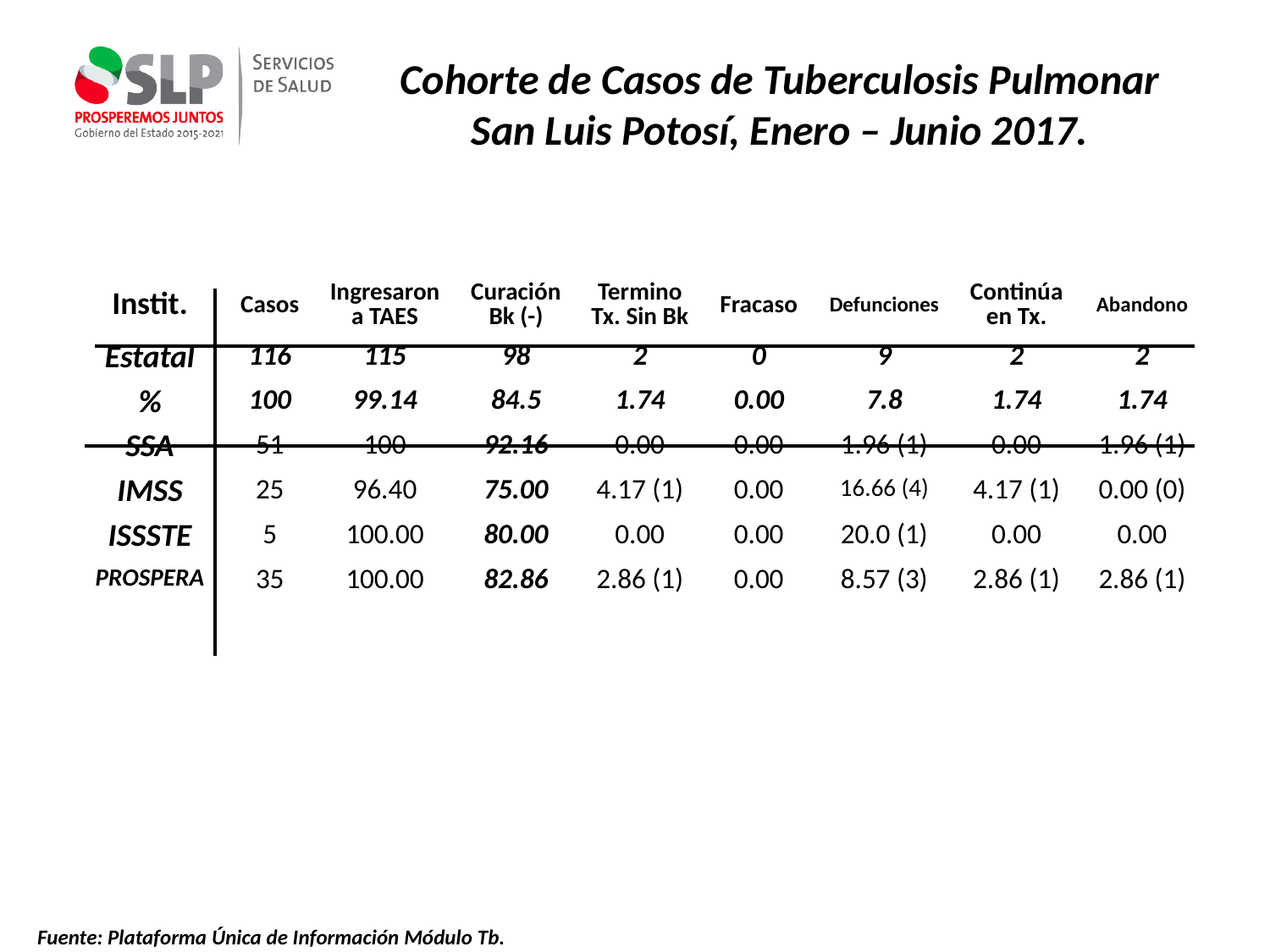

Cohorte de Casos de Tuberculosis Pulmonar
San Luis Potosí, Enero – Junio 2017.
| Instit. | Casos | Ingresaron a TAES | Curación Bk (-) | Termino Tx. Sin Bk | Fracaso | Defunciones | Continúa en Tx. | Abandono |
| --- | --- | --- | --- | --- | --- | --- | --- | --- |
| Estatal | 116 | 115 | 98 | 2 | 0 | 9 | 2 | 2 |
| % | 100 | 99.14 | 84.5 | 1.74 | 0.00 | 7.8 | 1.74 | 1.74 |
| SSA | 51 | 100 | 92.16 | 0.00 | 0.00 | 1.96 (1) | 0.00 | 1.96 (1) |
| IMSS | 25 | 96.40 | 75.00 | 4.17 (1) | 0.00 | 16.66 (4) | 4.17 (1) | 0.00 (0) |
| ISSSTE | 5 | 100.00 | 80.00 | 0.00 | 0.00 | 20.0 (1) | 0.00 | 0.00 |
| PROSPERA | 35 | 100.00 | 82.86 | 2.86 (1) | 0.00 | 8.57 (3) | 2.86 (1) | 2.86 (1) |
Fuente: Plataforma Única de Información Módulo Tb.